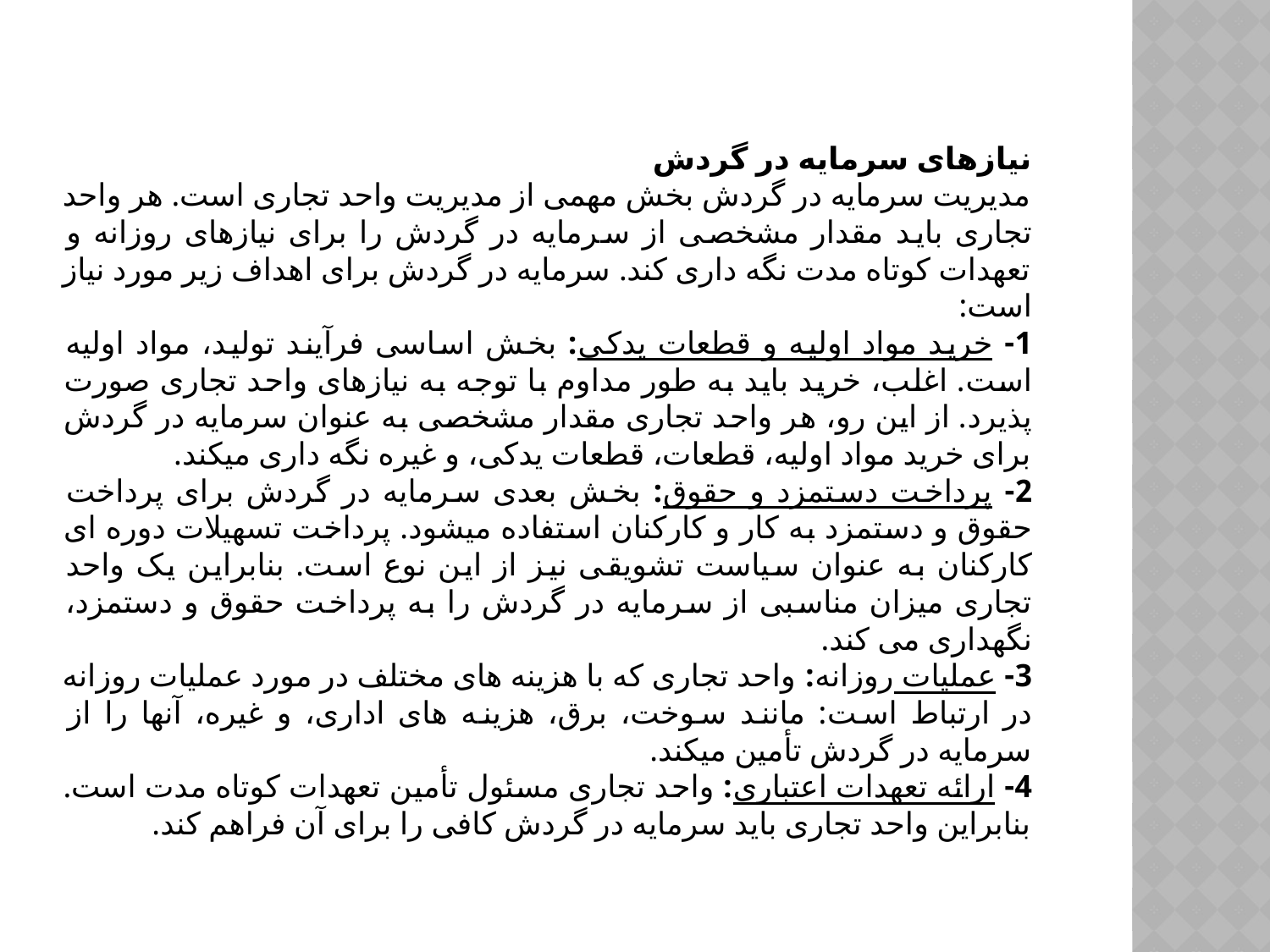

نیازهای سرمایه در گردش
مدیریت سرمایه در گردش بخش مهمی از مدیریت واحد تجاری است. هر واحد تجاری باید مقدار مشخصی از سرمایه در گردش را برای نیازهای روزانه و تعهدات کوتاه مدت نگه داری کند. سرمایه در گردش برای اهداف زیر مورد نیاز است:
1- خرید مواد اولیه و قطعات یدکی: بخش اساسی فرآیند تولید، مواد اولیه است. اغلب، خرید باید به طور مداوم با توجه به نیازهای واحد تجاری صورت پذیرد. از این رو، هر واحد تجاری مقدار مشخصی به عنوان سرمایه در گردش برای خرید مواد اولیه، قطعات، قطعات یدکی، و غیره نگه داری می‏کند.
2- پرداخت دستمزد و حقوق: بخش بعدی سرمایه در گردش برای پرداخت حقوق و دستمزد به کار و کارکنان استفاده می­شود. پرداخت تسهیلات دوره ای کارکنان به عنوان سیاست تشویقی نیز از این نوع است. بنابراین یک واحد تجاری میزان مناسبی از سرمایه در گردش را به پرداخت حقوق و دستمزد، نگه‎داری می کند.
3- عملیات روزانه: واحد تجاری که با هزینه های مختلف در مورد عملیات روزانه در ارتباط است: مانند سوخت، برق، هزینه های اداری، و غیره، آن­ها را از سرمایه در گردش تأمین می­کند.
4- ارائه تعهدات اعتباری: واحد تجاری مسئول تأمین تعهدات کوتاه مدت است. بنابراین واحد تجاری باید سرمایه در گردش کافی را برای آن فراهم کند.